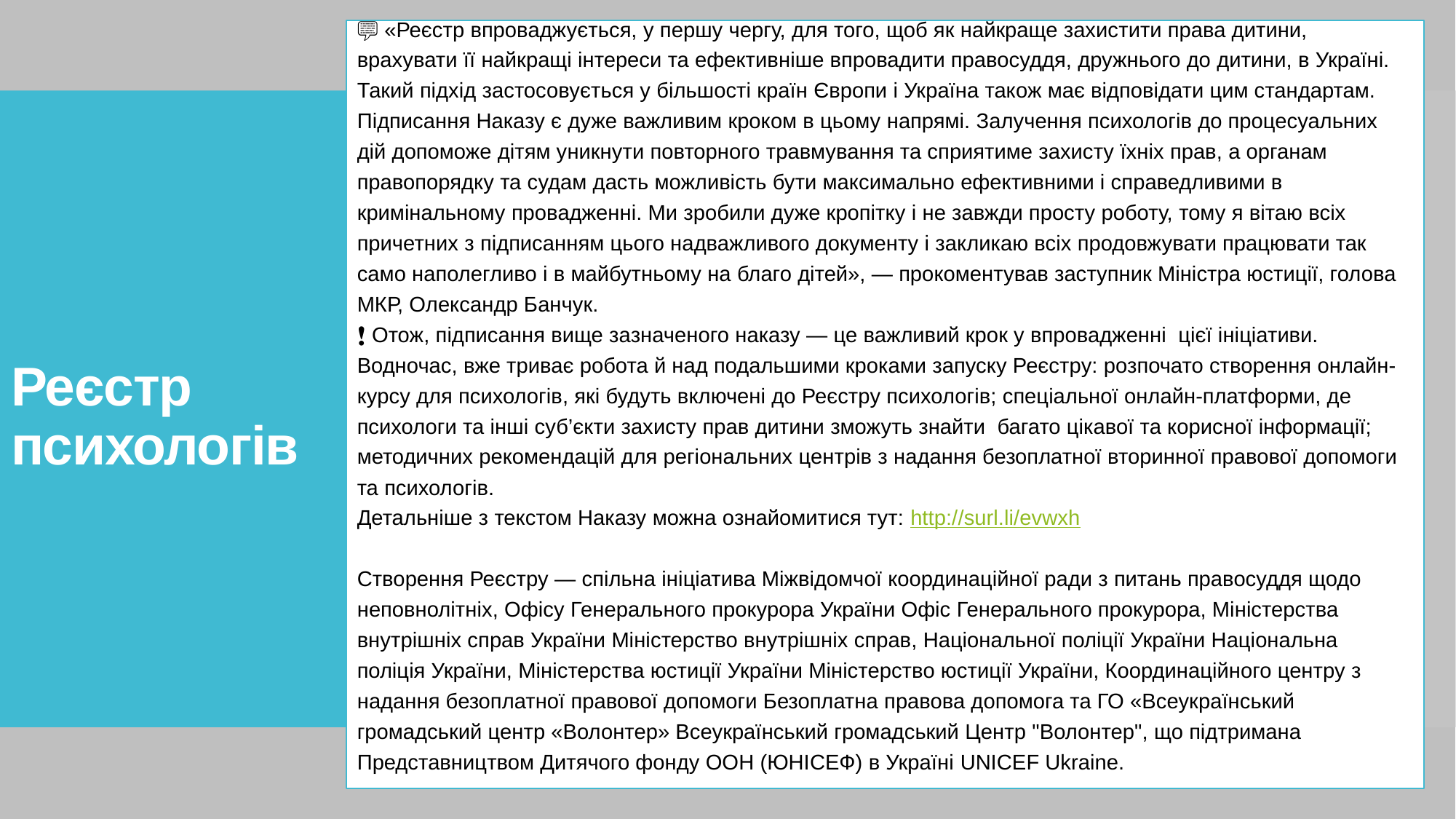

💬 «Реєстр впроваджується, у першу чергу, для того, щоб як найкраще захистити права дитини, врахувати її найкращі інтереси та ефективніше впровадити правосуддя, дружнього до дитини, в Україні. Такий підхід застосовується у більшості країн Європи і Україна також має відповідати цим стандартам. Підписання Наказу є дуже важливим кроком в цьому напрямі. Залучення психологів до процесуальних дій допоможе дітям уникнути повторного травмування та сприятиме захисту їхніх прав, а органам правопорядку та судам дасть можливість бути максимально ефективними і справедливими в кримінальному провадженні. Ми зробили дуже кропітку і не завжди просту роботу, тому я вітаю всіх причетних з підписанням цього надважливого документу і закликаю всіх продовжувати працювати так само наполегливо і в майбутньому на благо дітей», — прокоментував заступник Міністра юстиції, голова МКР, Олександр Банчук.
❗️ Отож, підписання вище зазначеного наказу — це важливий крок у впровадженні  цієї ініціативи. Водночас, вже триває робота й над подальшими кроками запуску Реєстру: розпочато створення онлайн-курсу для психологів, які будуть включені до Реєстру психологів; спеціальної онлайн-платформи, де психологи та інші суб’єкти захисту прав дитини зможуть знайти  багато цікавої та корисної інформації; методичних рекомендацій для регіональних центрів з надання безоплатної вторинної правової допомоги та психологів.
Детальніше з текстом Наказу можна ознайомитися тут: http://surl.li/evwxh

Створення Реєстру — спільна ініціатива Міжвідомчої координаційної ради з питань правосуддя щодо неповнолітніх, Офісу Генерального прокурора України Офіс Генерального прокурора, Міністерства внутрішніх справ України Міністерство внутрішніх справ, Національної поліції України Національна поліція України, Міністерства юстиції України Міністерство юстиції України, Координаційного центру з надання безоплатної правової допомоги Безоплатна правова допомога та ГО «Всеукраїнський громадський центр «Волонтер» Всеукраїнський громадський Центр "Волонтер", що підтримана Представництвом Дитячого фонду ООН (ЮНІСЕФ) в Україні UNICEF Ukraine.

# Реєстр психологів